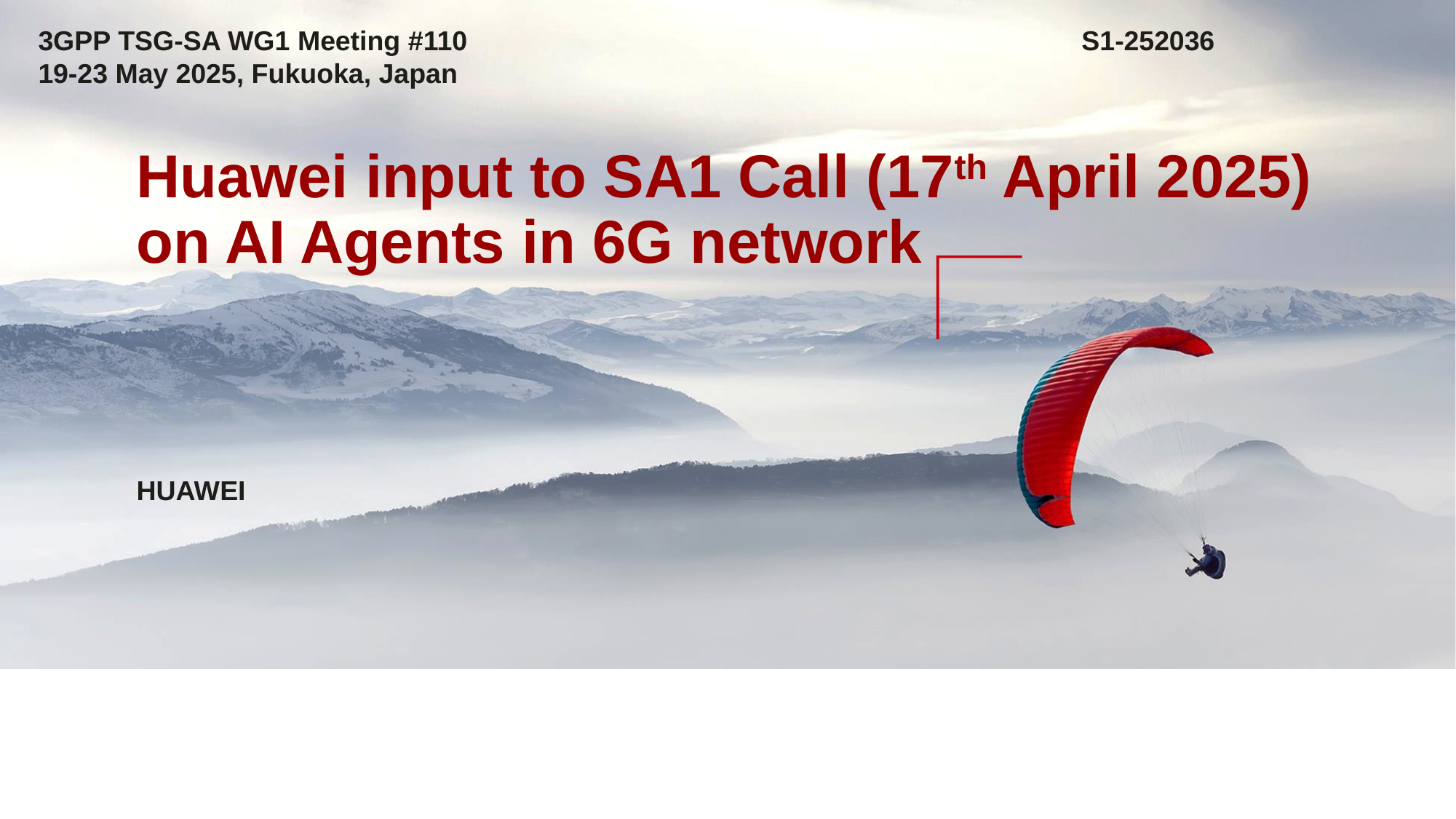

3GPP TSG-SA WG1 Meeting #110 	                			        S1-252036
19-23 May 2025, Fukuoka, Japan
# Huawei input to SA1 Call (17th April 2025) on AI Agents in 6G network
HUAWEI